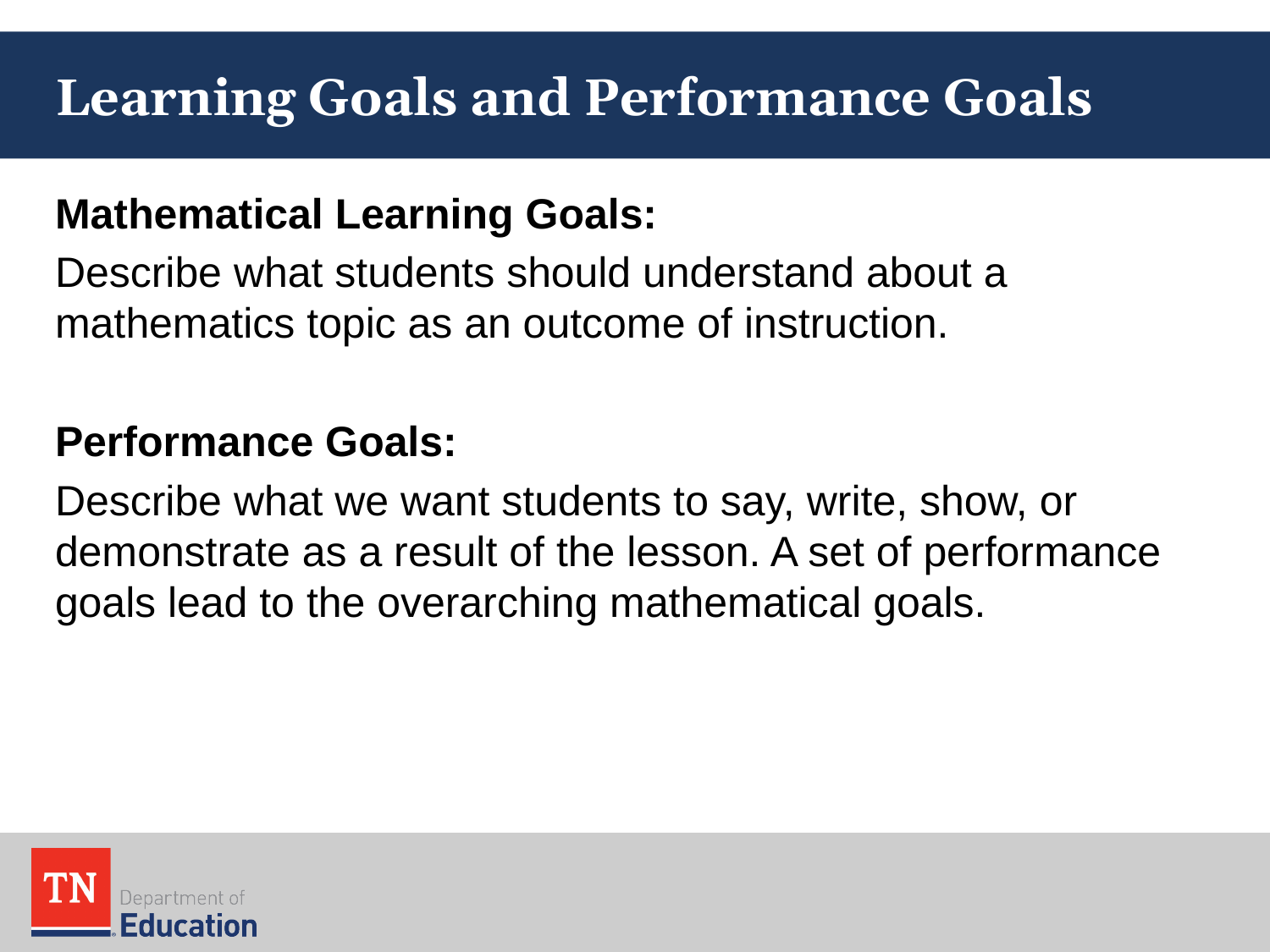

# Learning Goals and Performance Goals
Mathematical Learning Goals:
Describe what students should understand about a mathematics topic as an outcome of instruction.

Performance Goals:
Describe what we want students to say, write, show, or demonstrate as a result of the lesson. A set of performance goals lead to the overarching mathematical goals.